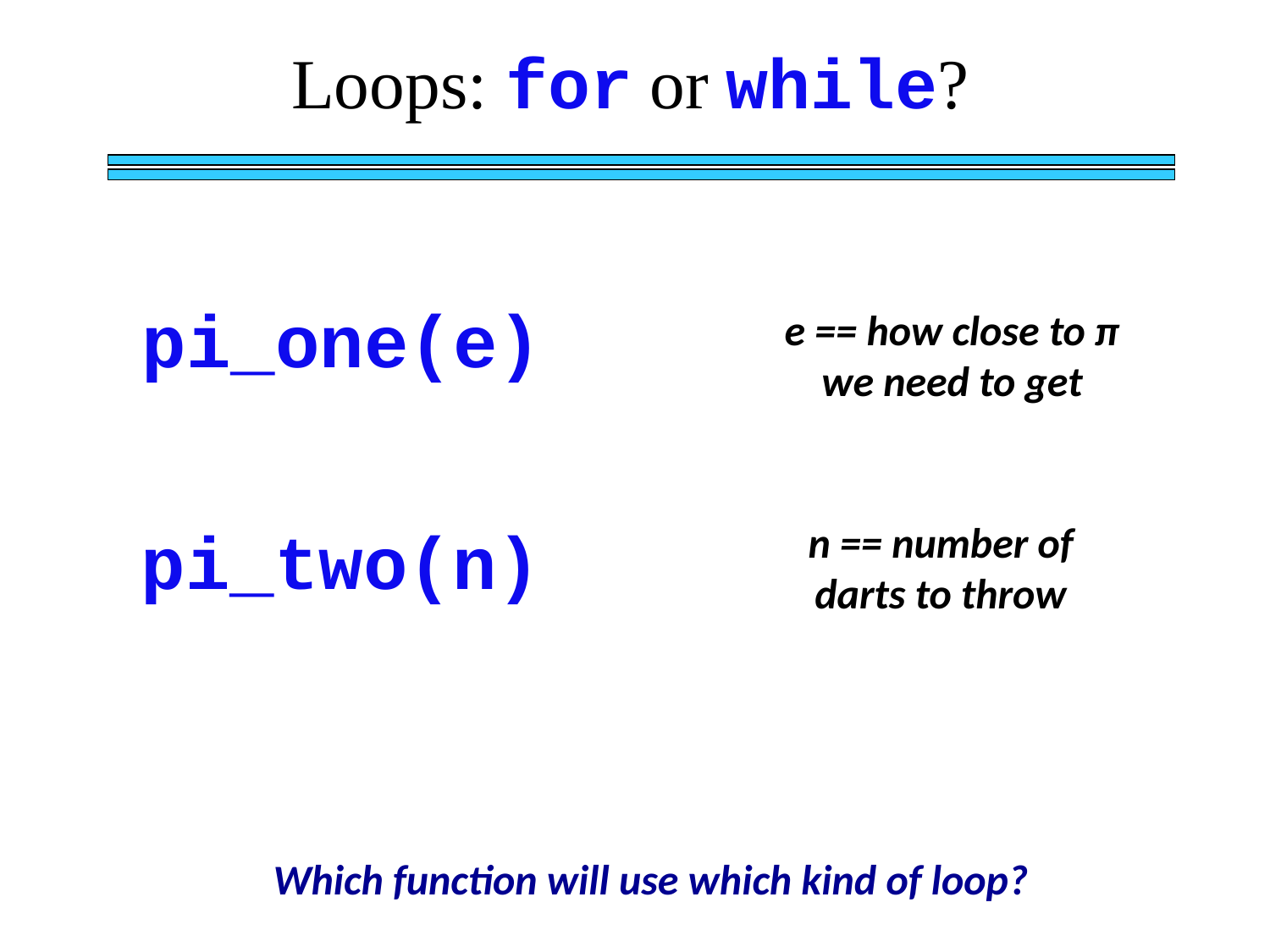

Loops: for or while?

pi_one(e)
e == how close to π we need to get
pi_two(n)
n == number of darts to throw
Which function will use which kind of loop?